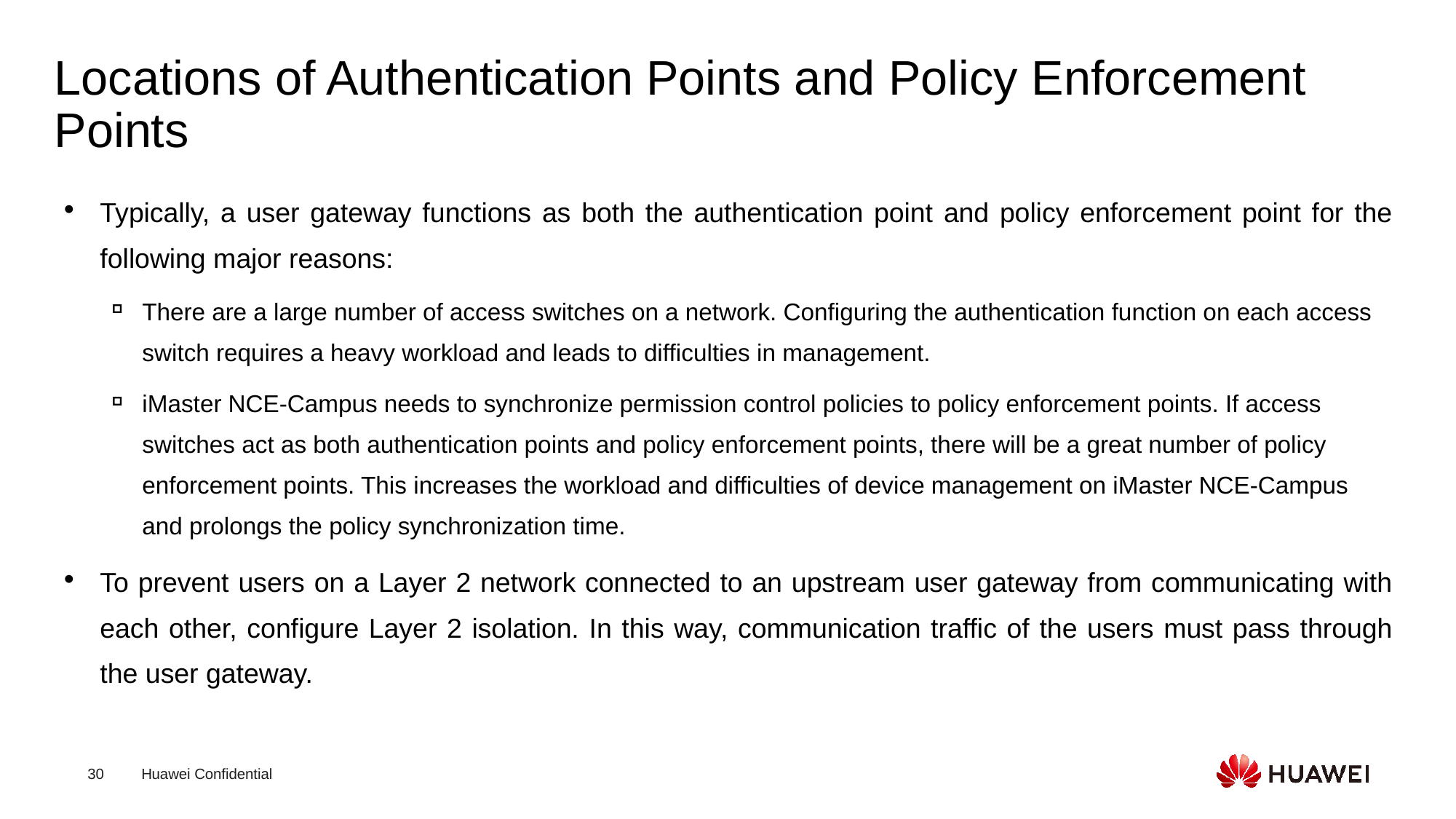

# Locations of Authentication Points and Policy Enforcement Points
Typically, a user gateway functions as both the authentication point and policy enforcement point for the following major reasons:
There are a large number of access switches on a network. Configuring the authentication function on each access switch requires a heavy workload and leads to difficulties in management.
iMaster NCE-Campus needs to synchronize permission control policies to policy enforcement points. If access switches act as both authentication points and policy enforcement points, there will be a great number of policy enforcement points. This increases the workload and difficulties of device management on iMaster NCE-Campus and prolongs the policy synchronization time.
To prevent users on a Layer 2 network connected to an upstream user gateway from communicating with each other, configure Layer 2 isolation. In this way, communication traffic of the users must pass through the user gateway.